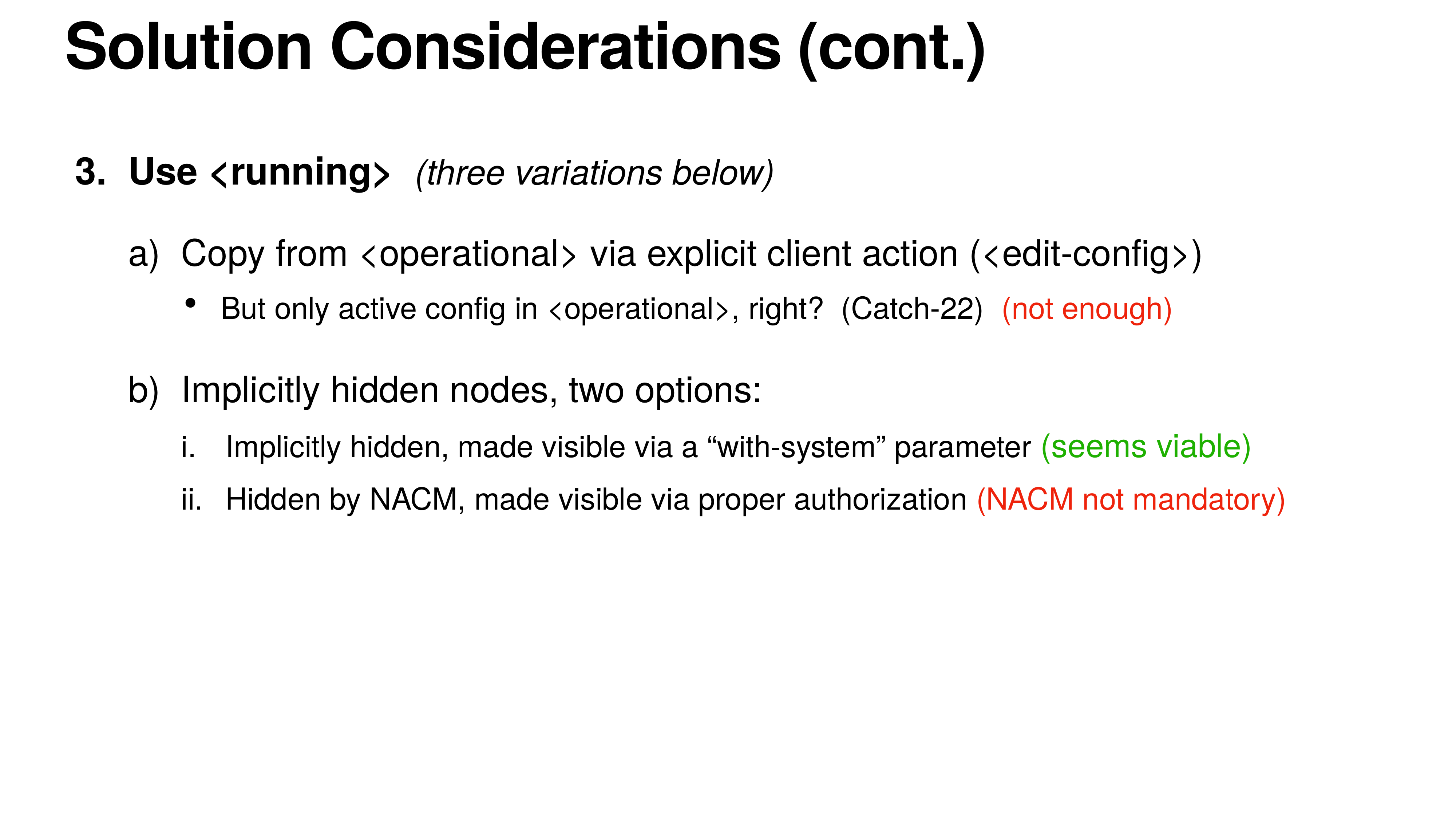

# Solution Considerations (cont.)
Use <running>  (three variations below)
Copy from <operational> via explicit client action (<edit-config>)
But only active config in <operational>, right?  (Catch-22)  (not enough)
Implicitly hidden nodes, two options:
Implicitly hidden, made visible via a “with-system” parameter (seems viable)
Hidden by NACM, made visible via proper authorization (NACM not mandatory)
11